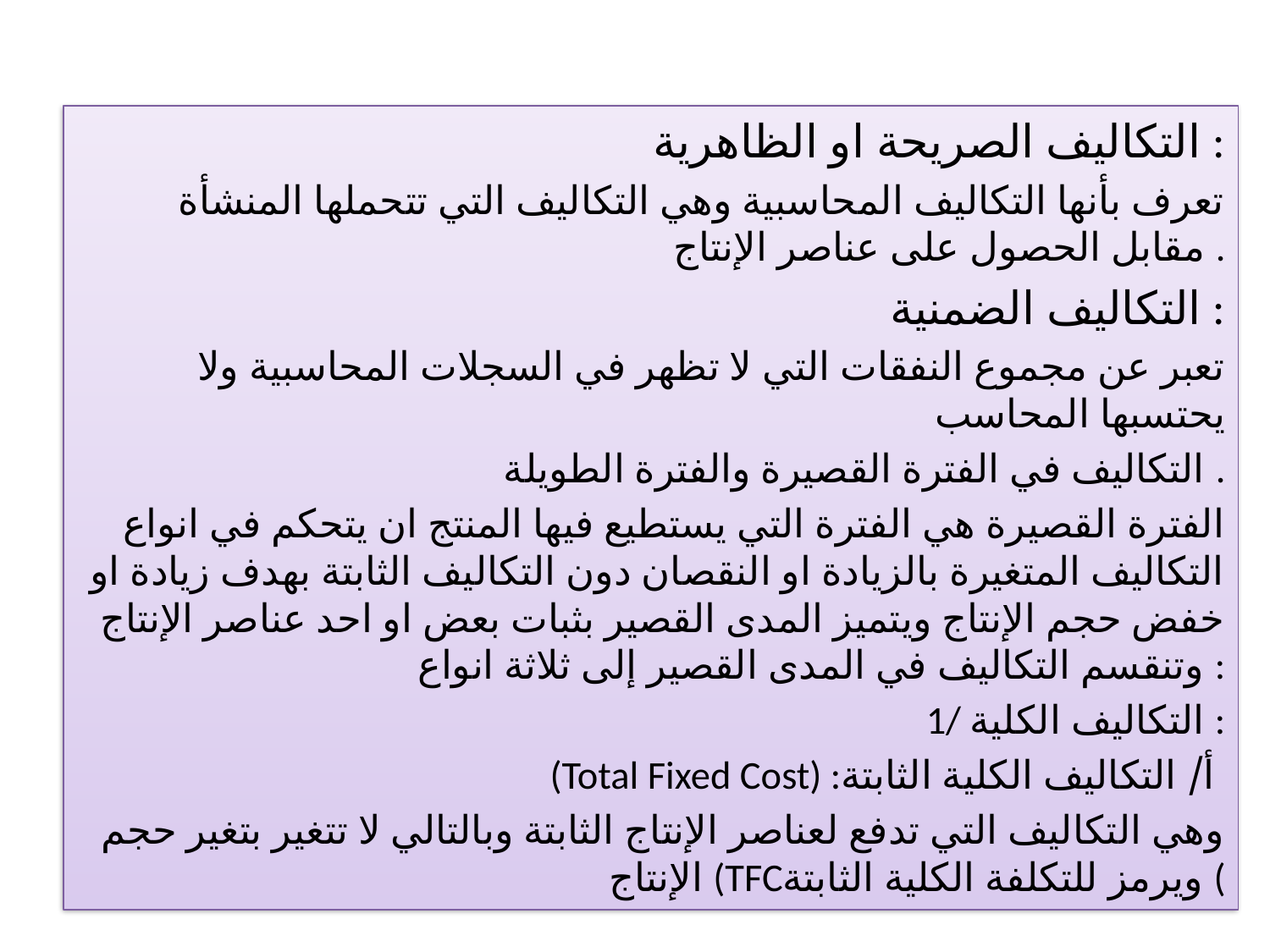

التكاليف الصريحة او الظاهرية :
تعرف بأنها التكاليف المحاسبية وهي التكاليف التي تتحملها المنشأة مقابل الحصول على عناصر الإنتاج .
التكاليف الضمنية :
تعبر عن مجموع النفقات التي لا تظهر في السجلات المحاسبية ولا يحتسبها المحاسب
التكاليف في الفترة القصيرة والفترة الطويلة .
الفترة القصيرة هي الفترة التي يستطيع فيها المنتج ان يتحكم في انواع التكاليف المتغيرة بالزيادة او النقصان دون التكاليف الثابتة بهدف زيادة او خفض حجم الإنتاج ويتميز المدى القصير بثبات بعض او احد عناصر الإنتاج وتنقسم التكاليف في المدى القصير إلى ثلاثة انواع :
1/ التكاليف الكلية :
(Total Fixed Cost) :أ/ التكاليف الكلية الثابتة
وهي التكاليف التي تدفع لعناصر الإنتاج الثابتة وبالتالي لا تتغير بتغير حجم الإنتاج (TFCويرمز للتكلفة الكلية الثابتة (